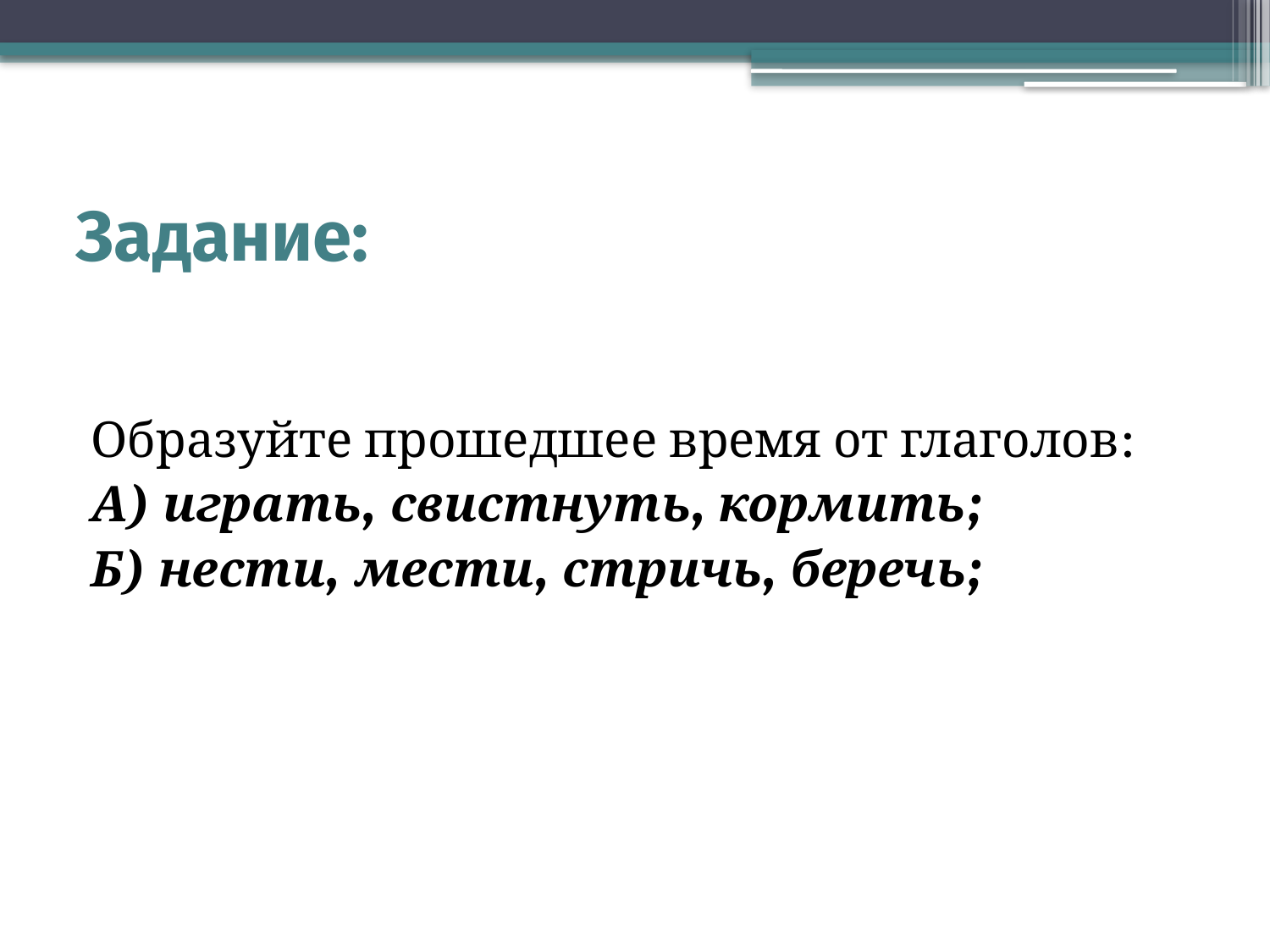

# Задание:
Образуйте прошедшее время от глаголов:
А) играть, свистнуть, кормить;
Б) нести, мести, стричь, беречь;